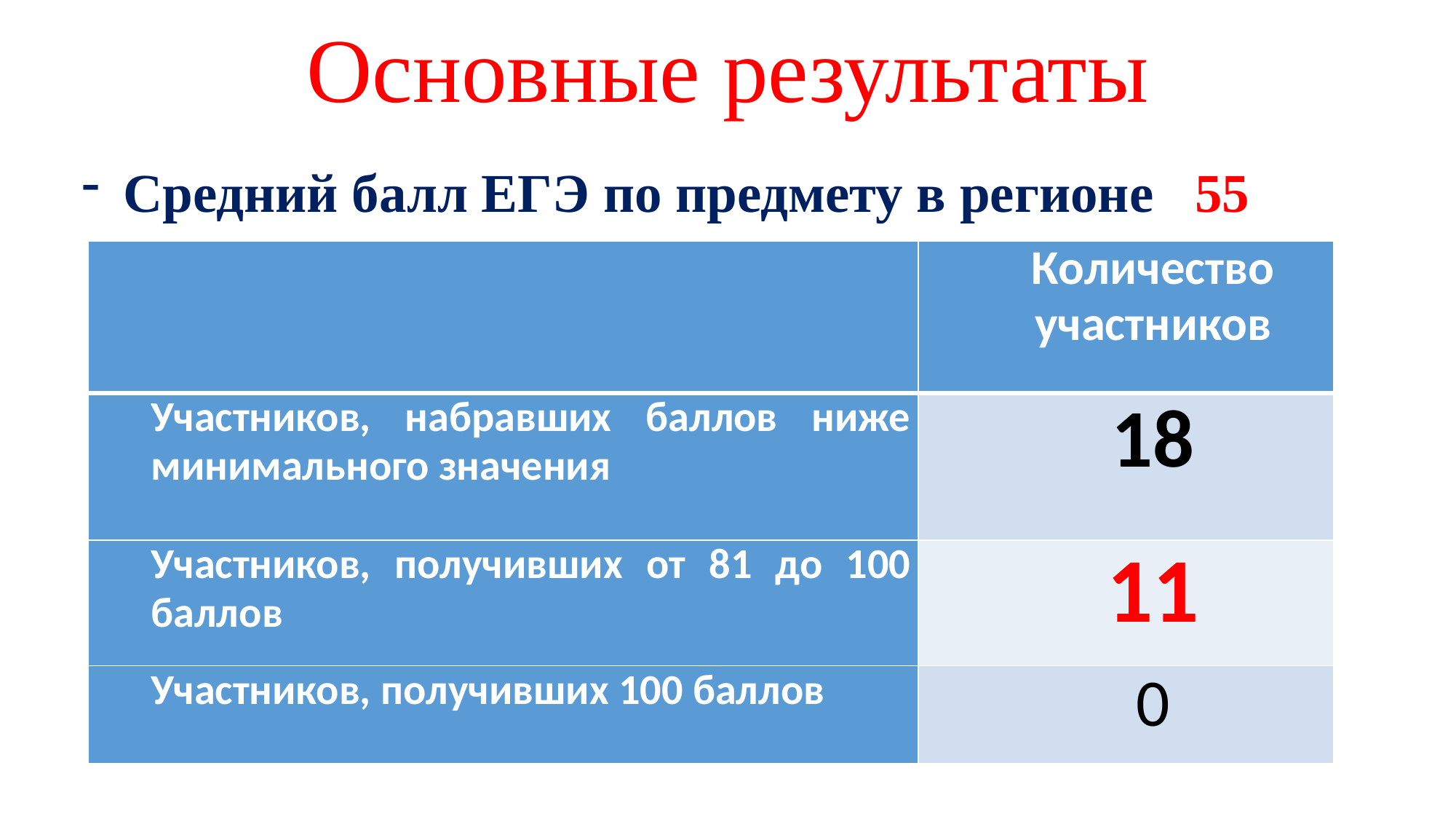

# Основные результаты
Средний балл ЕГЭ по предмету в регионе   55
|  | Количество участников |
| --- | --- |
| Участников, набравших баллов ниже минимального значения | 18 |
| Участников, получивших от 81 до 100 баллов | 11 |
| Участников, получивших 100 баллов | 0 |